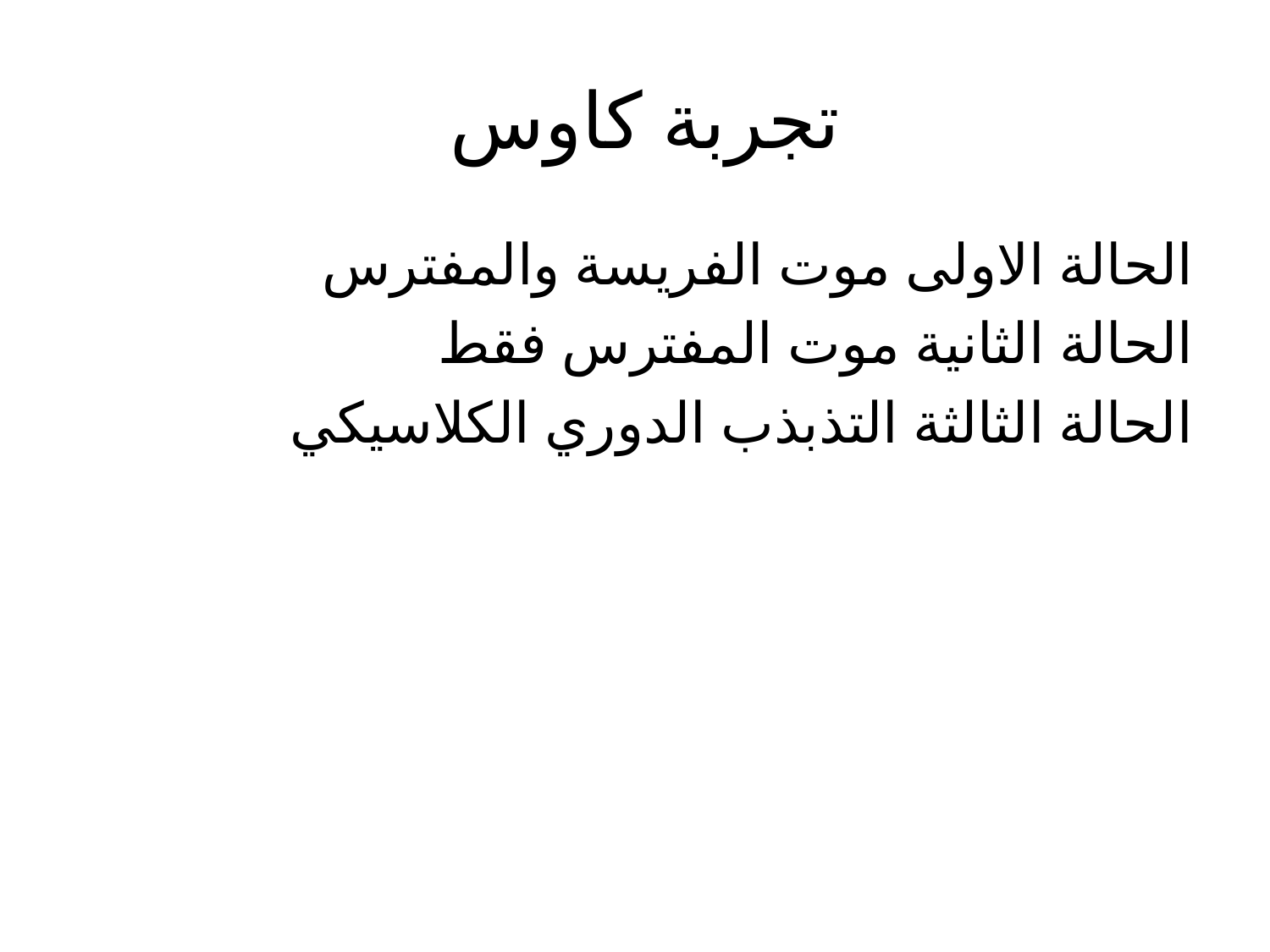

# تجربة كاوس
الحالة الاولى موت الفريسة والمفترس
الحالة الثانية موت المفترس فقط
الحالة الثالثة التذبذب الدوري الكلاسيكي